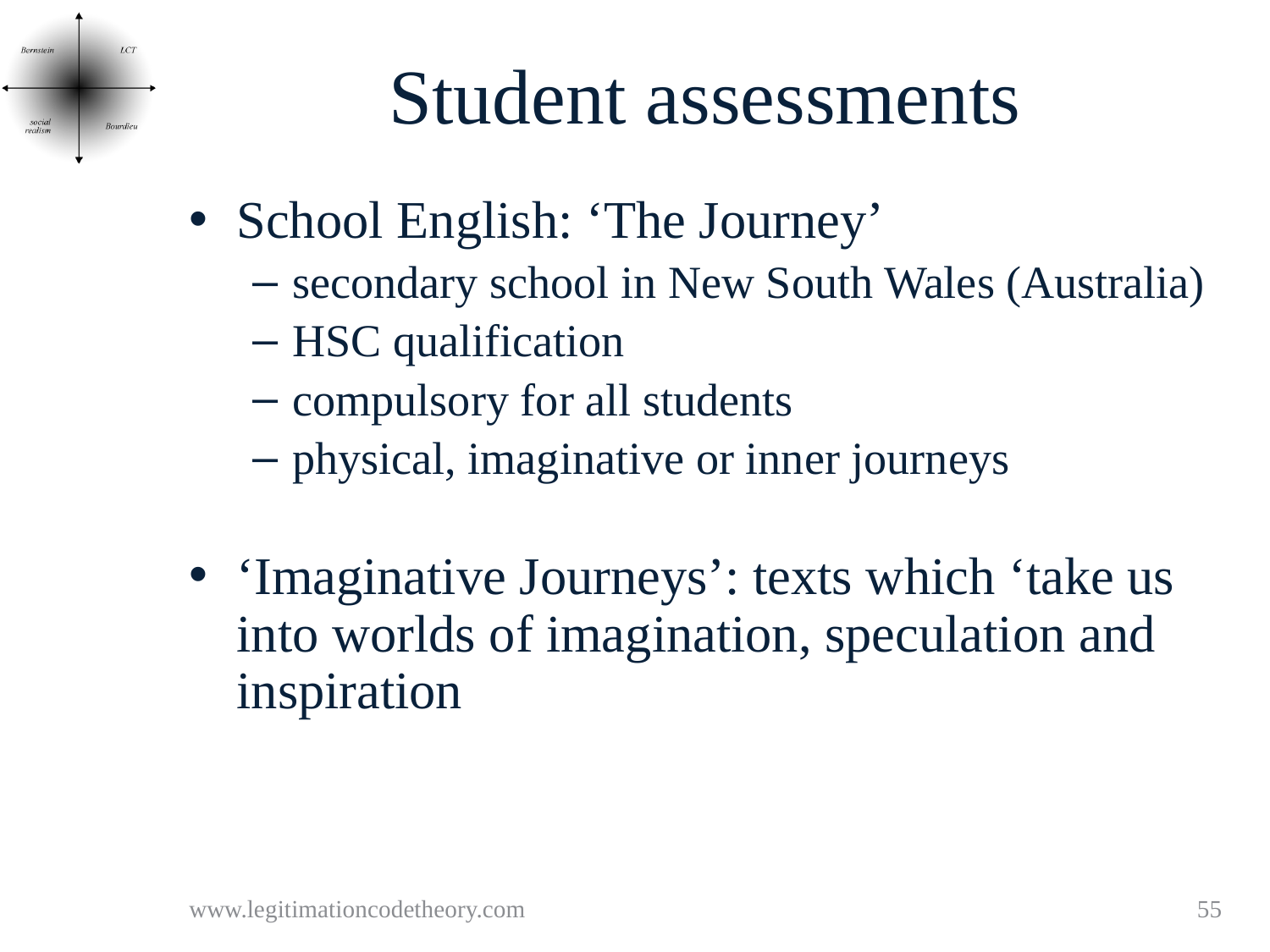

# Student assessments

School English: ‘The Journey’
secondary school in New South Wales (Australia)
HSC qualification
compulsory for all students
physical, imaginative or inner journeys

‘Imaginative Journeys’: texts which ‘take us into worlds of imagination, speculation and inspiration
www.legitimationcodetheory.com
55